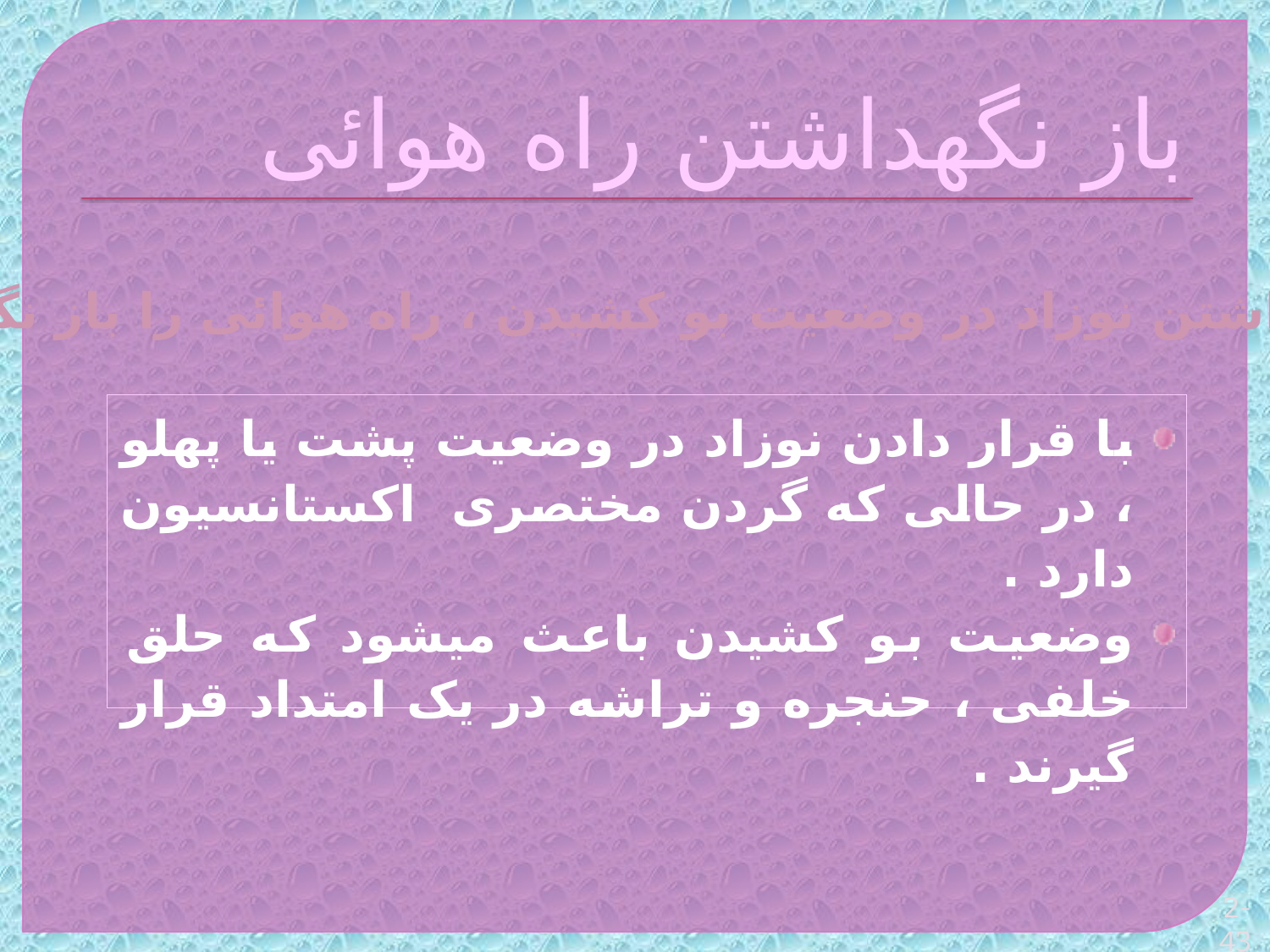

# باز نگهداشتن راه هوائی
با نگه داشتن نوزاد در وضعیت بو کشیدن ، راه هوائی را باز نگه دارید
با قرار دادن نوزاد در وضعیت پشت یا پهلو ، در حالی که گردن مختصری  اکستانسیون دارد .
وضعیت بو کشیدن باعث میشود که حلق خلفی ، حنجره و تراشه در یک امتداد قرار گیرند .

2-43